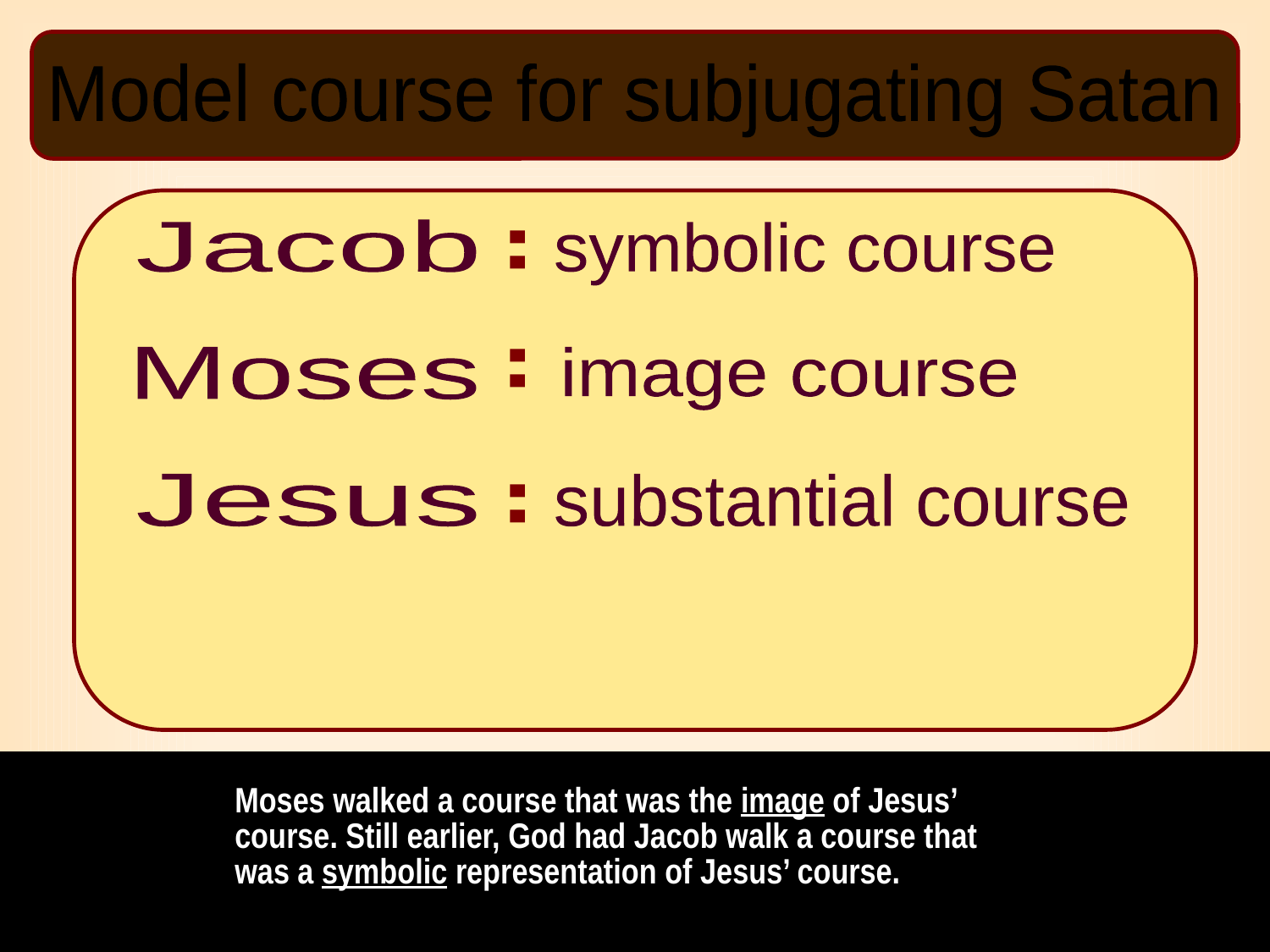

Model course for subjugating Satan

:
Jacob
symbolic course
:
Moses
image course
:
Jesus
substantial course

Moses walked a course that was the image of Jesus’ course. Still earlier, God had Jacob walk a course that was a symbolic representation of Jesus’ course.